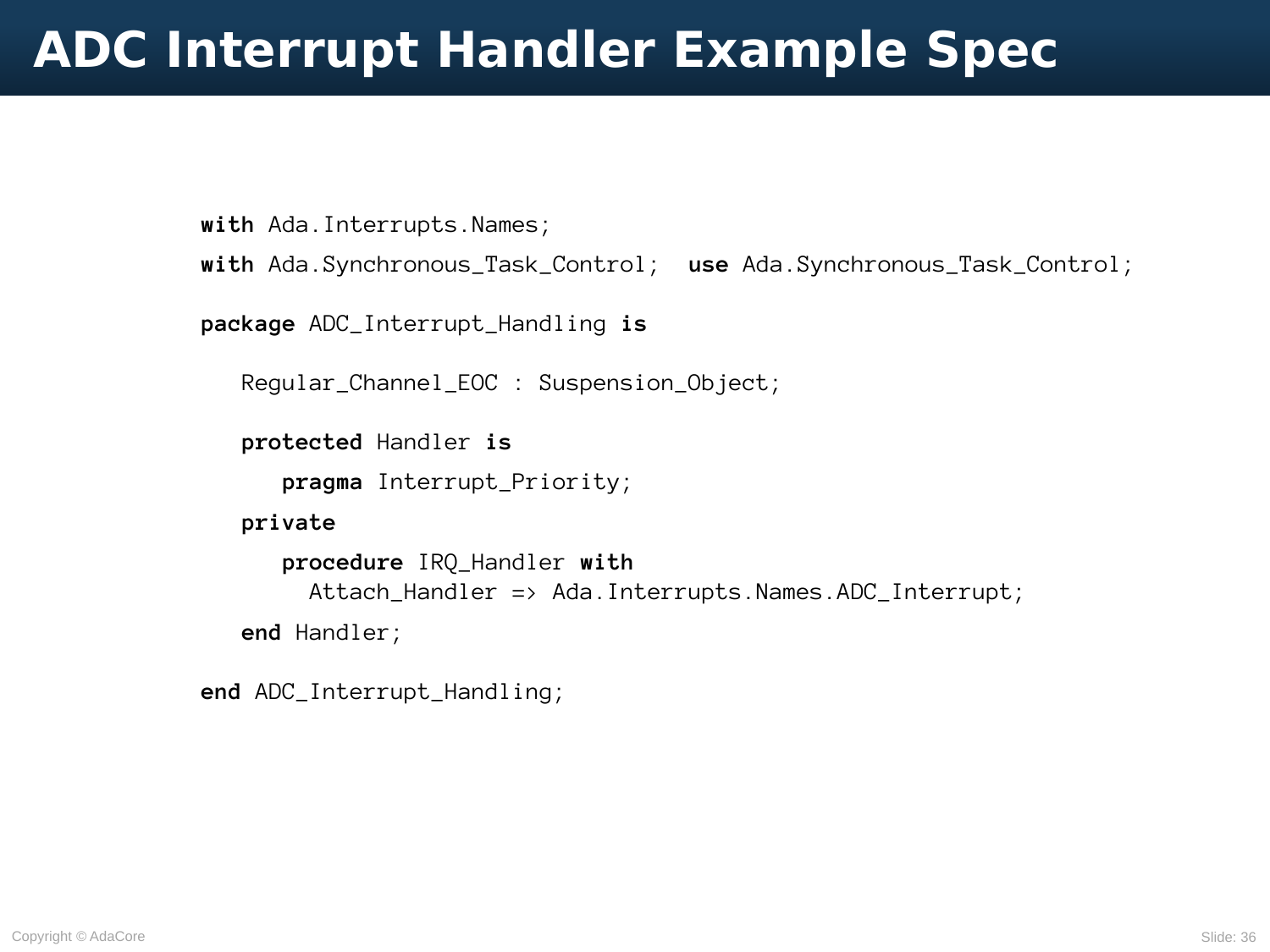

# ADC Interrupt Handler Example Spec
with Ada.Interrupts.Names;
with Ada.Synchronous_Task_Control;  use Ada.Synchronous_Task_Control;

package ADC_Interrupt_Handling is

   Regular_Channel_EOC : Suspension_Object;

   protected Handler is
      pragma Interrupt_Priority;
   private
      procedure IRQ_Handler with
        Attach_Handler => Ada.Interrupts.Names.ADC_Interrupt;
   end Handler;

end ADC_Interrupt_Handling;